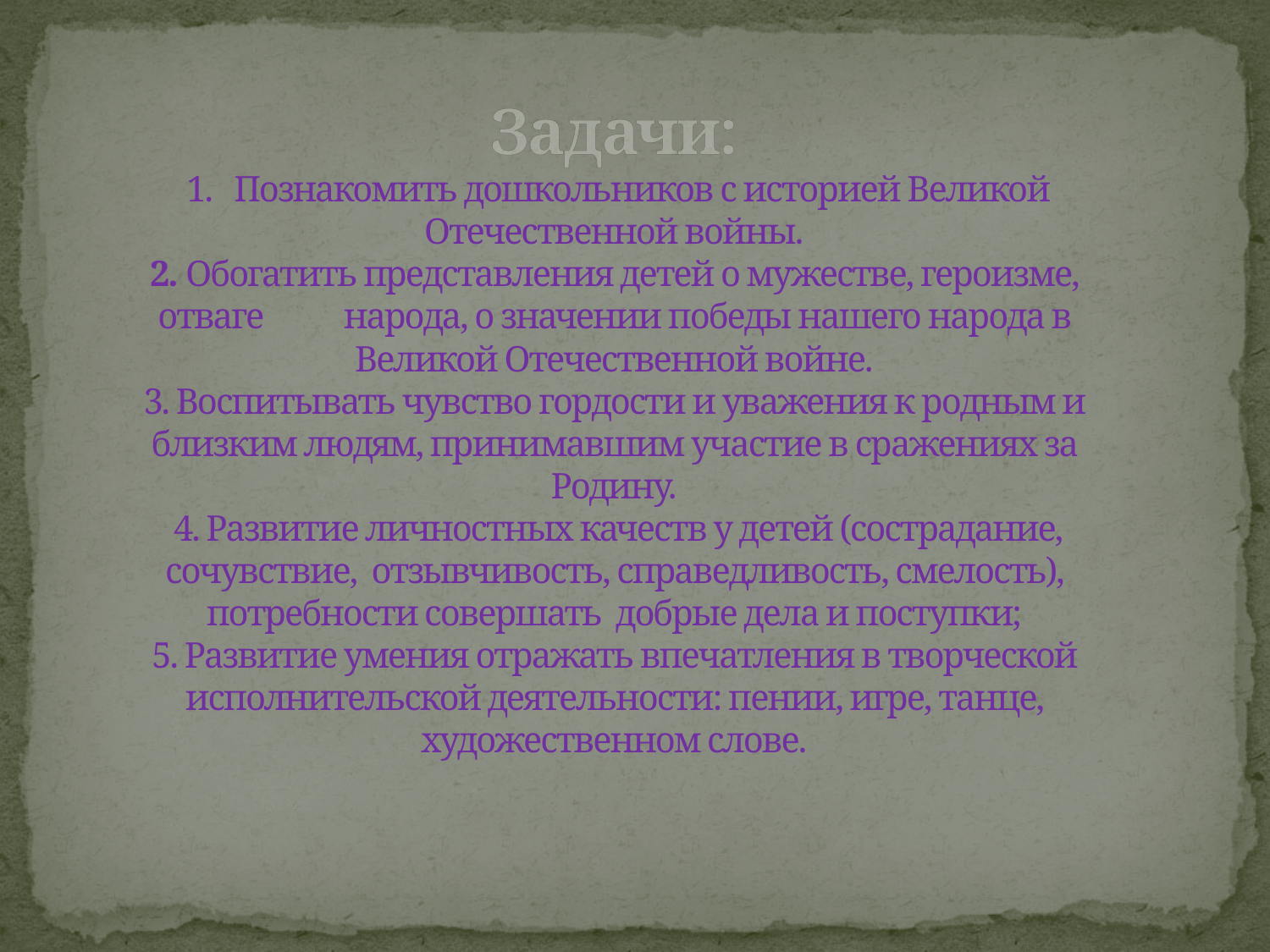

# Задачи: 1.   Познакомить дошкольников с историей Великой Отечественной войны. 2. Обогатить представления детей о мужестве, героизме, отваге           народа, о значении победы нашего народа в Великой Отечественной войне. 3. Воспитывать чувство гордости и уважения к родным и близким людям, принимавшим участие в сражениях за Родину. 4. Развитие личностных качеств у детей (сострадание, сочувствие,  отзывчивость, справедливость, смелость), потребности совершать  добрые дела и поступки; 5. Развитие умения отражать впечатления в творческой  исполнительской деятельности: пении, игре, танце, художественном слове.